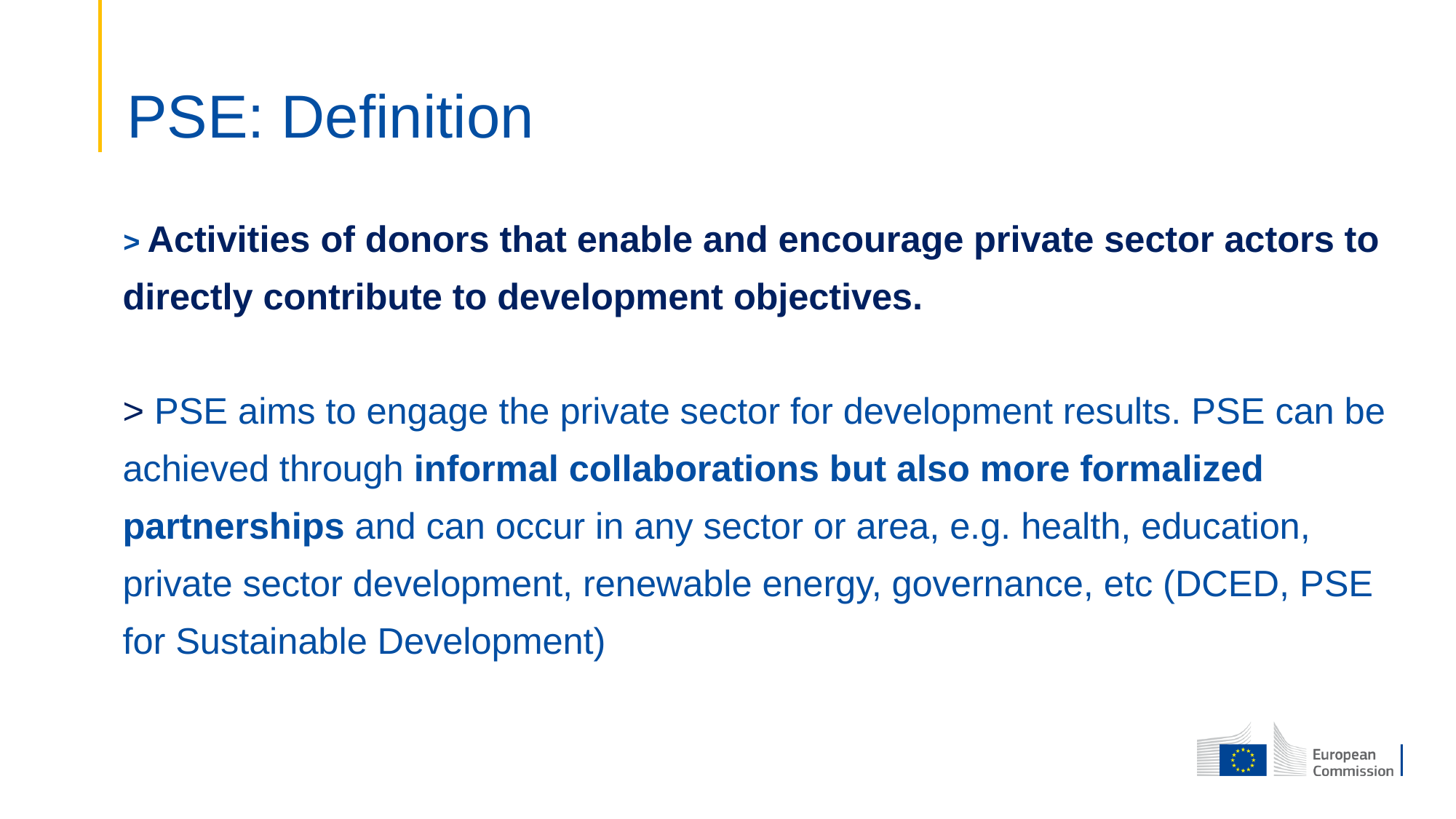

# PSE: Definition
> Activities of donors that enable and encourage private sector actors to directly contribute to development objectives.
> PSE aims to engage the private sector for development results. PSE can be achieved through informal collaborations but also more formalized partnerships and can occur in any sector or area, e.g. health, education, private sector development, renewable energy, governance, etc (DCED, PSE for Sustainable Development)